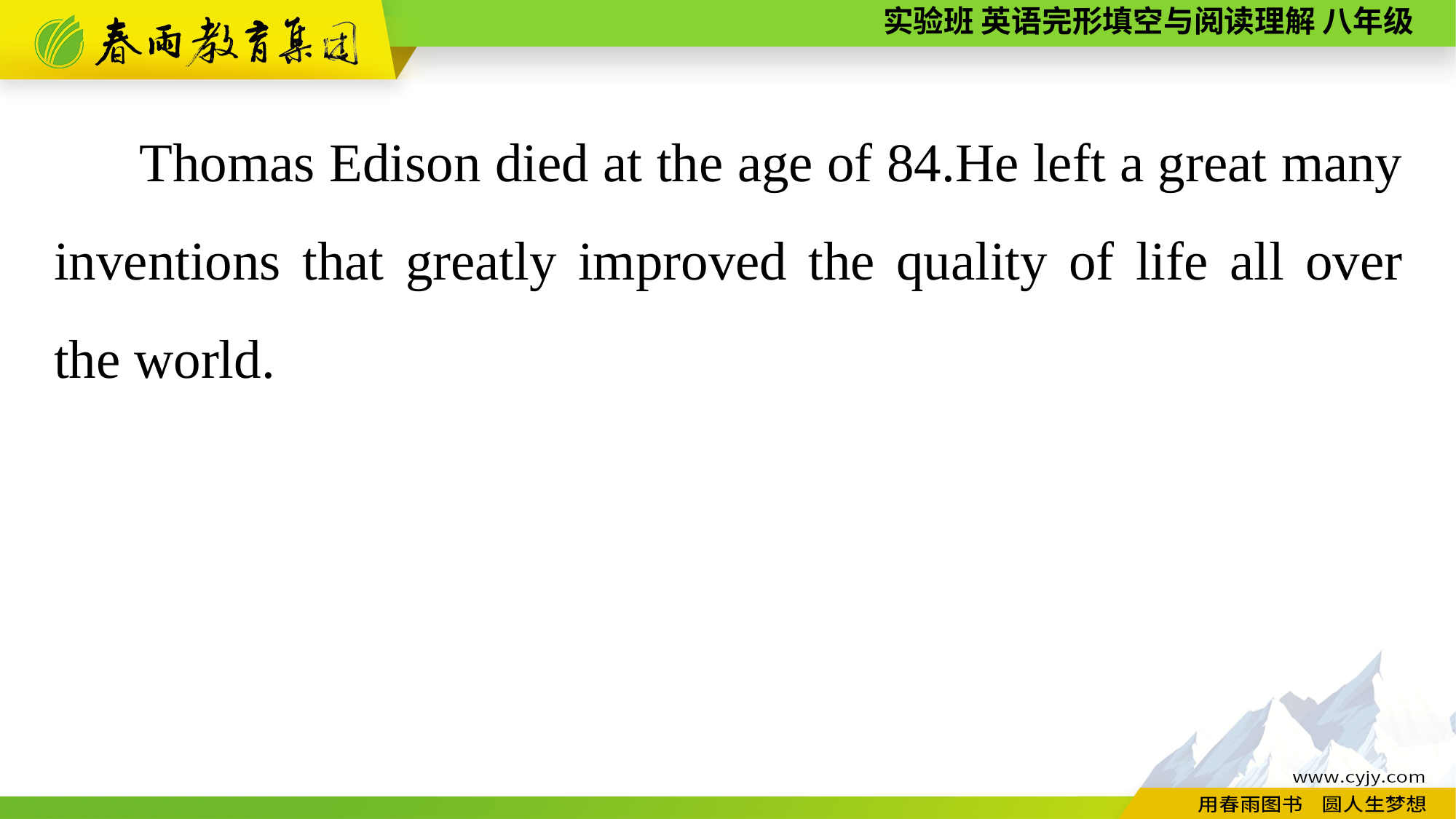

Thomas Edison died at the age of 84.He left a great many inventions that greatly improved the quality of life all over the world.